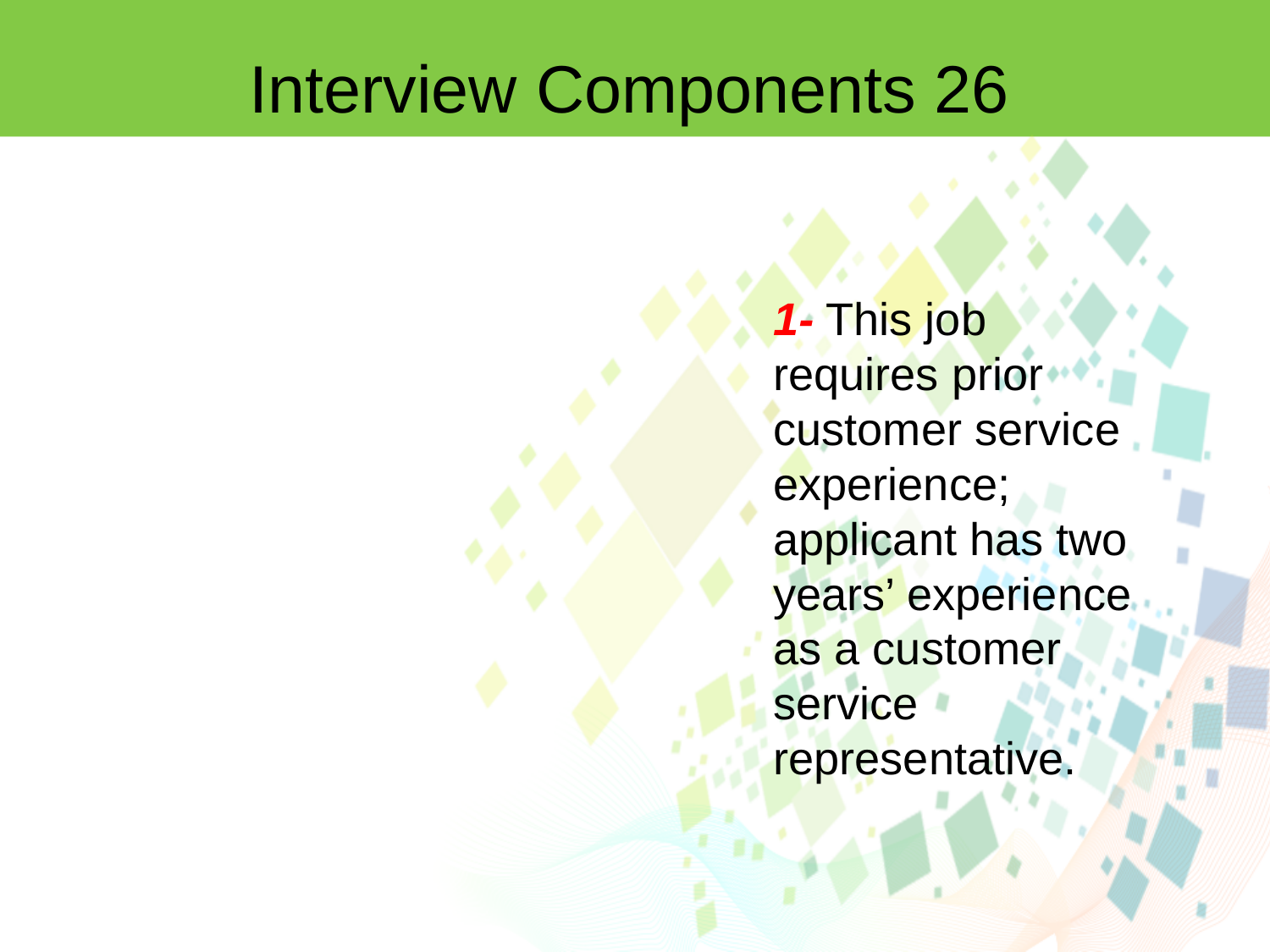

Interview Components 26
1- This job requires prior customer service experience; applicant has two years’ experience as a customer service representative.